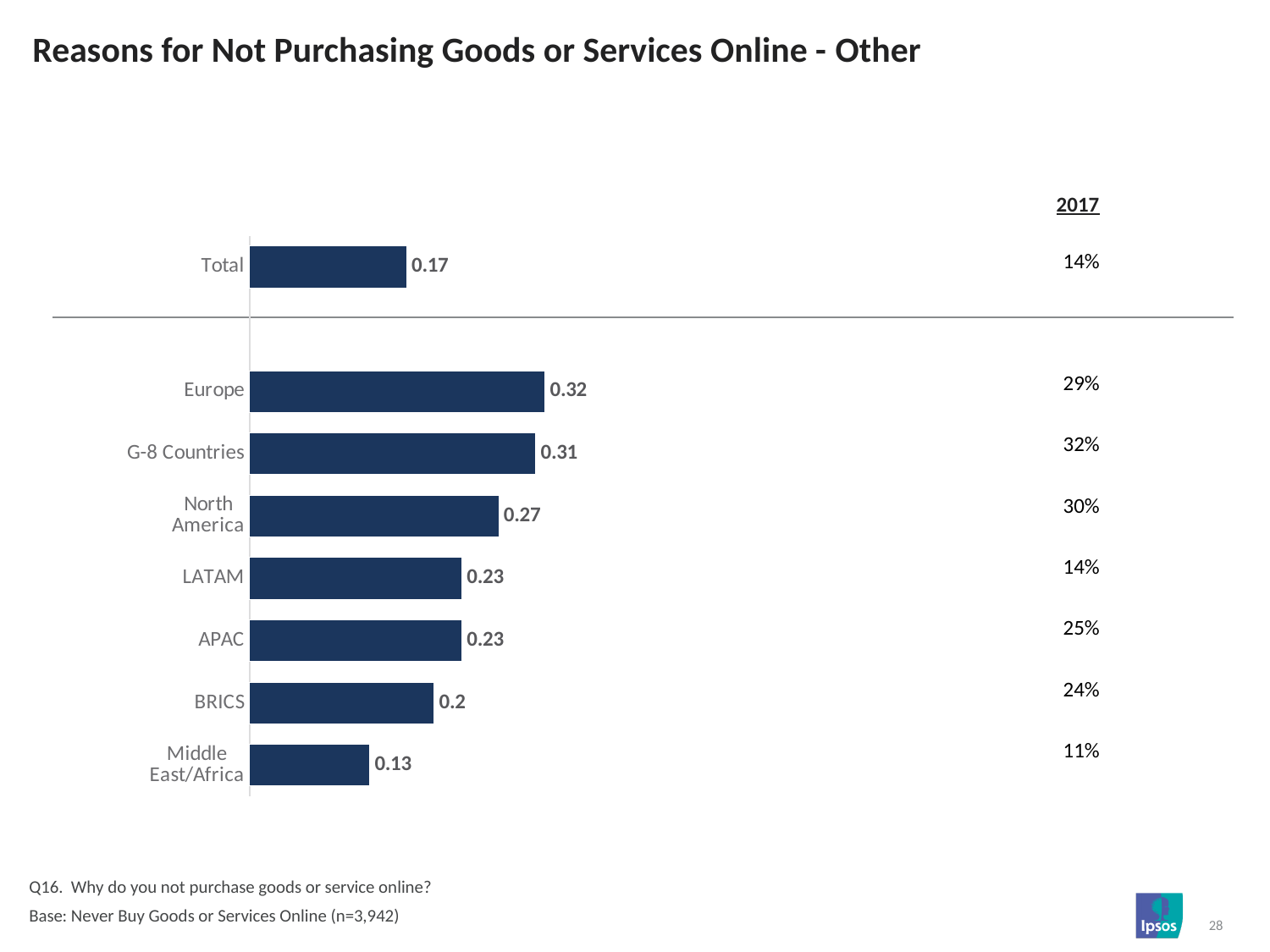

# Reasons for Not Purchasing Goods or Services Online - Other
| 2017 |
| --- |

### Chart

| Category | Column1 |
|---|---|
| Total | 0.17 |
|  | None |
| Europe | 0.32 |
| G-8 Countries | 0.31 |
| North America | 0.27 |
| LATAM | 0.23 |
| APAC | 0.23 |
| BRICS | 0.2 |
| Middle East/Africa | 0.13 |
| 14% |
| --- |
|  |
| 29% |
| 32% |
| 30% |
| 14% |
| 25% |
| 24% |
| 11% |
Q16.  Why do you not purchase goods or service online?
Base: Never Buy Goods or Services Online (n=3,942)